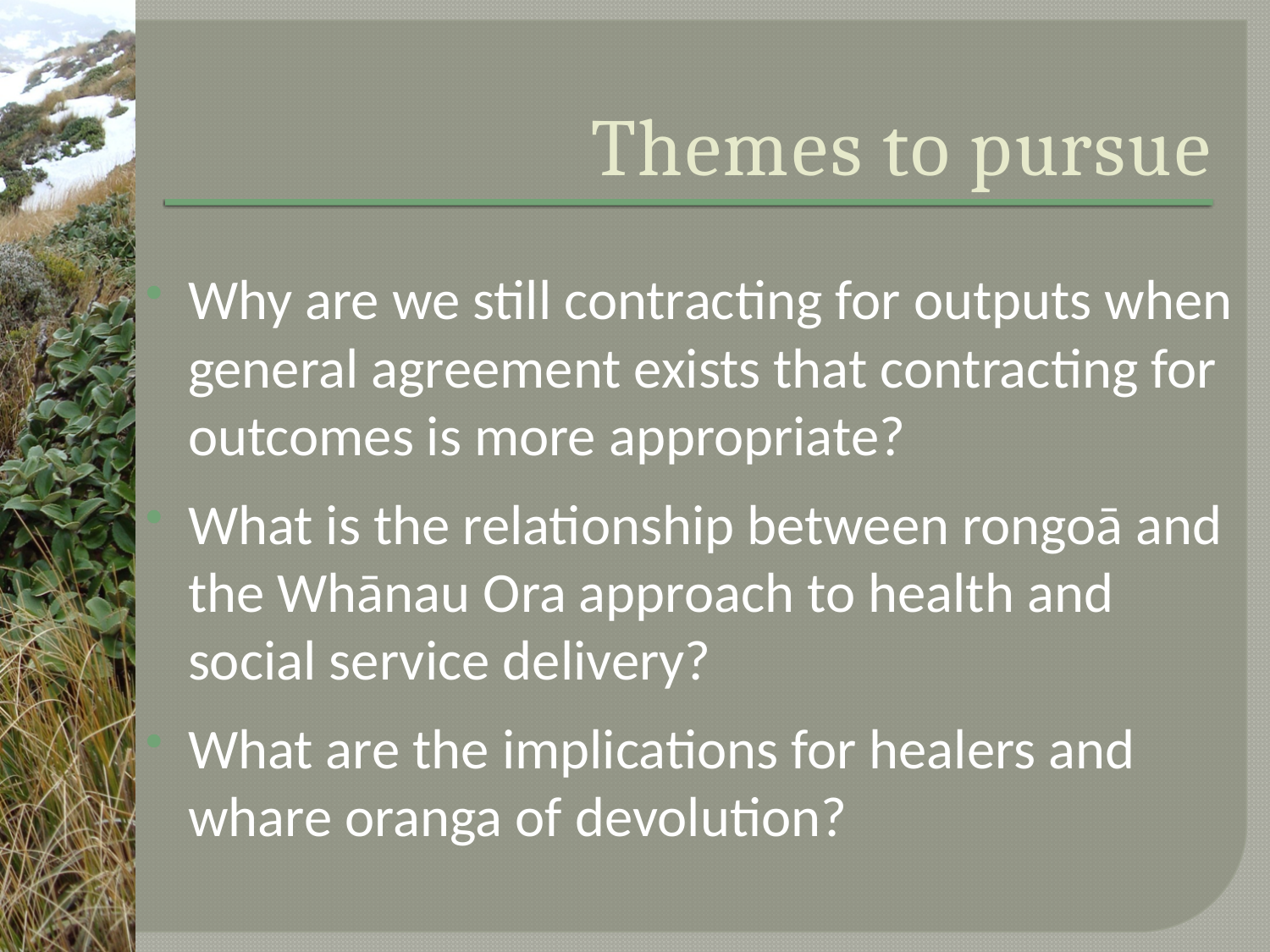

# Themes to pursue

Why are we still contracting for outputs when general agreement exists that contracting for outcomes is more appropriate?

What is the relationship between rongoā and the Whānau Ora approach to health and social service delivery?

What are the implications for healers and whare oranga of devolution?